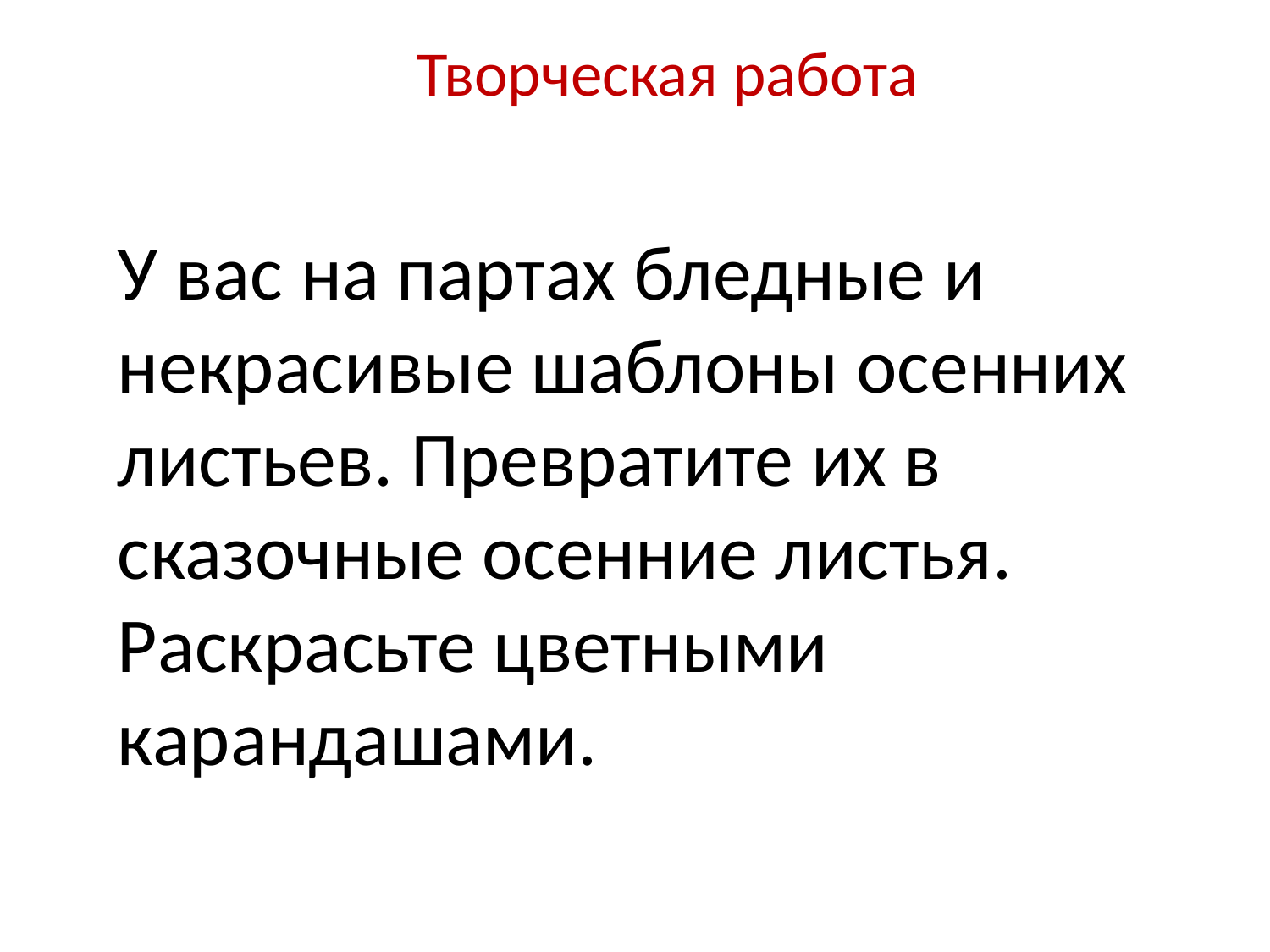

Творческая работа

У вас на партах бледные и некрасивые шаблоны осенних листьев. Превратите их в сказочные осенние листья. Раскрасьте цветными карандашами.